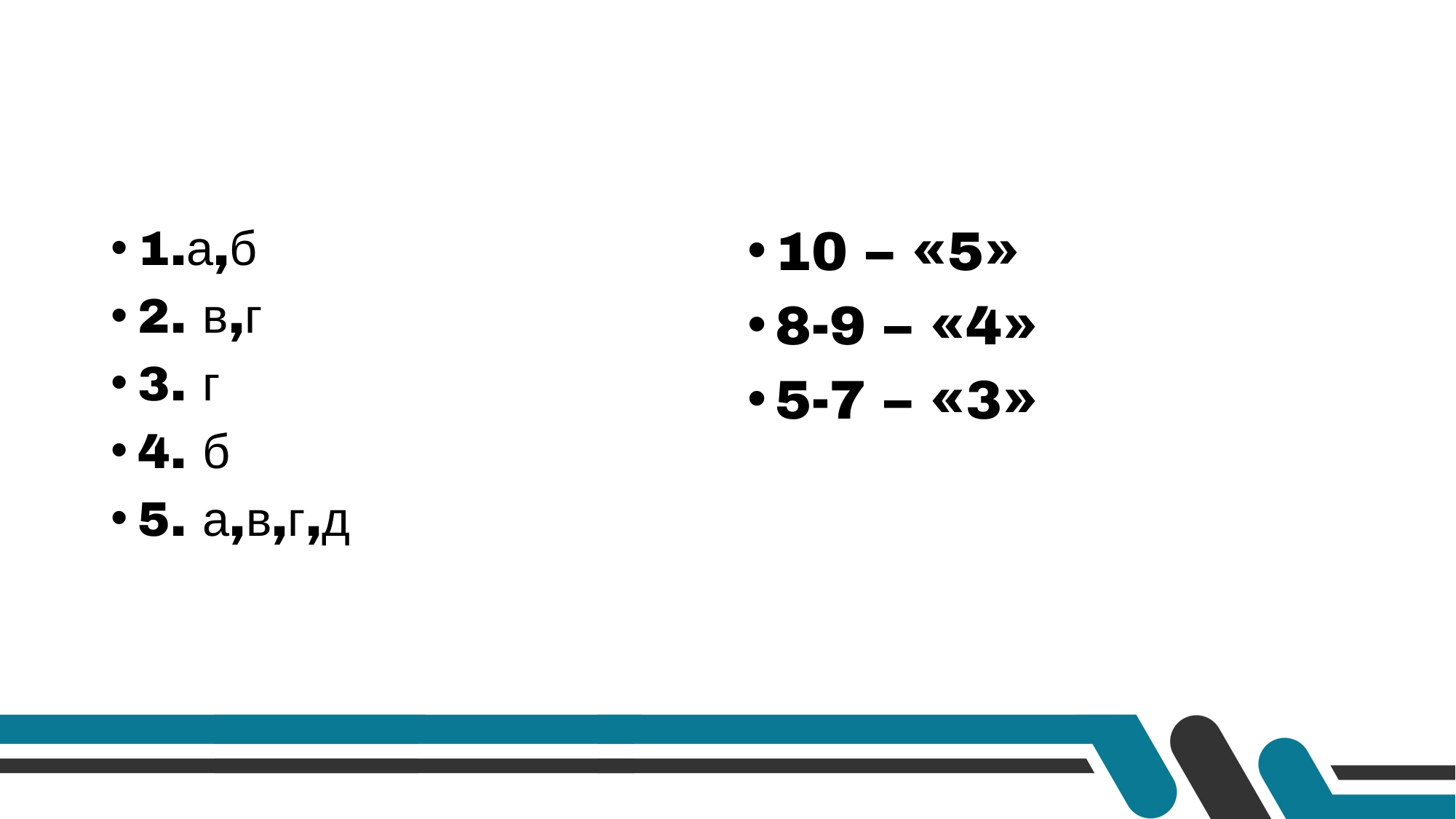

#
1.а,б
2. в,г
3. г
4. б
5. а,в,г,д
10 – «5»
8-9 – «4»
5-7 – «3»